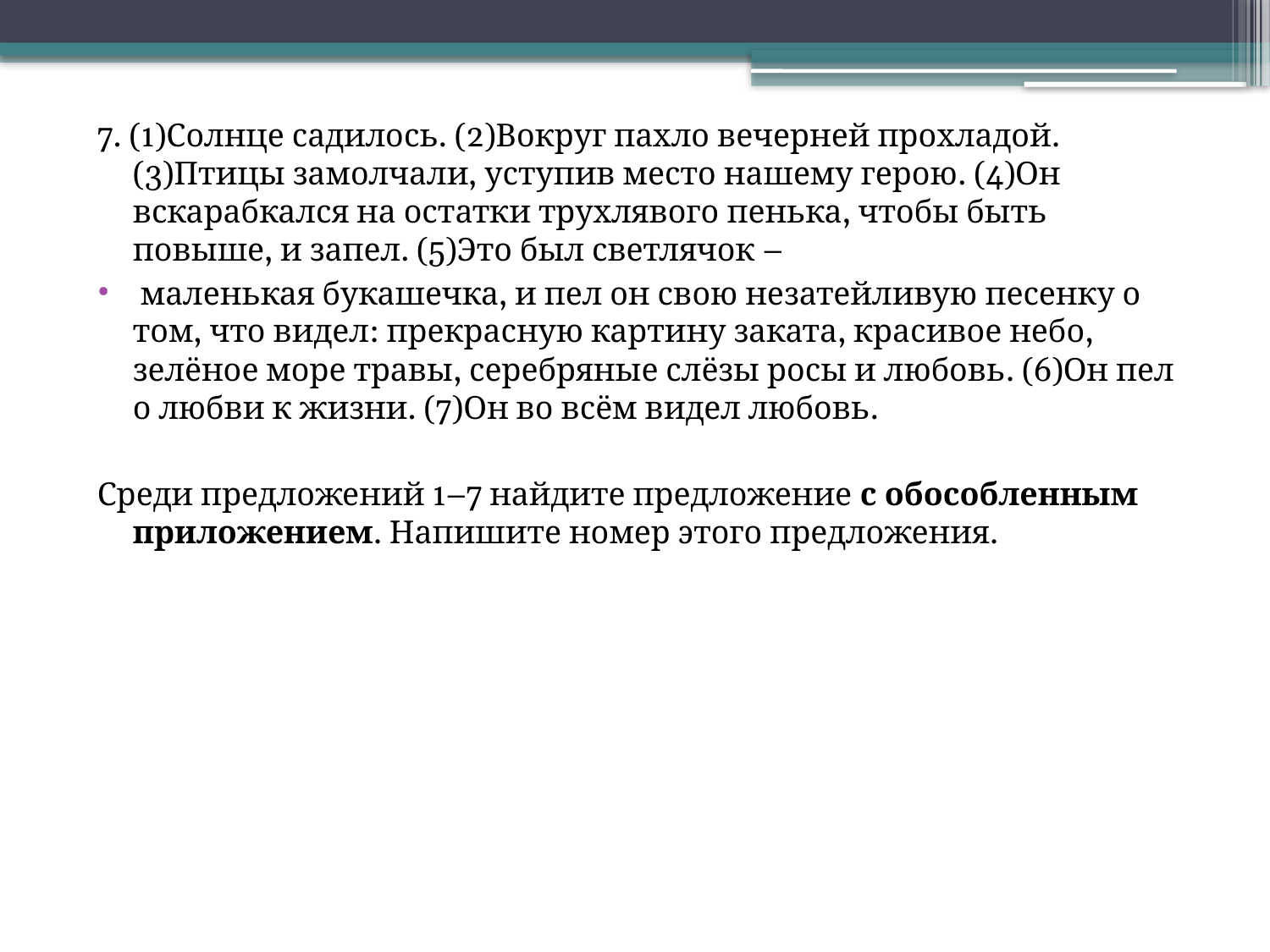

7. (1)Солнце садилось. (2)Вокруг пахло вечерней прохладой. (3)Птицы замолчали, уступив место нашему герою. (4)Он вскарабкался на остатки трухлявого пенька, чтобы быть повыше, и запел. (5)Это был светлячок –
 маленькая букашечка, и пел он свою незатейливую песенку о том, что видел: прекрасную картину заката, красивое небо, зелёное море травы, серебряные слёзы росы и любовь. (6)Он пел о любви к жизни. (7)Он во всём видел любовь.

Среди предложений 1–7 найдите предложение с обособленным приложением. Напишите номер этого предложения.